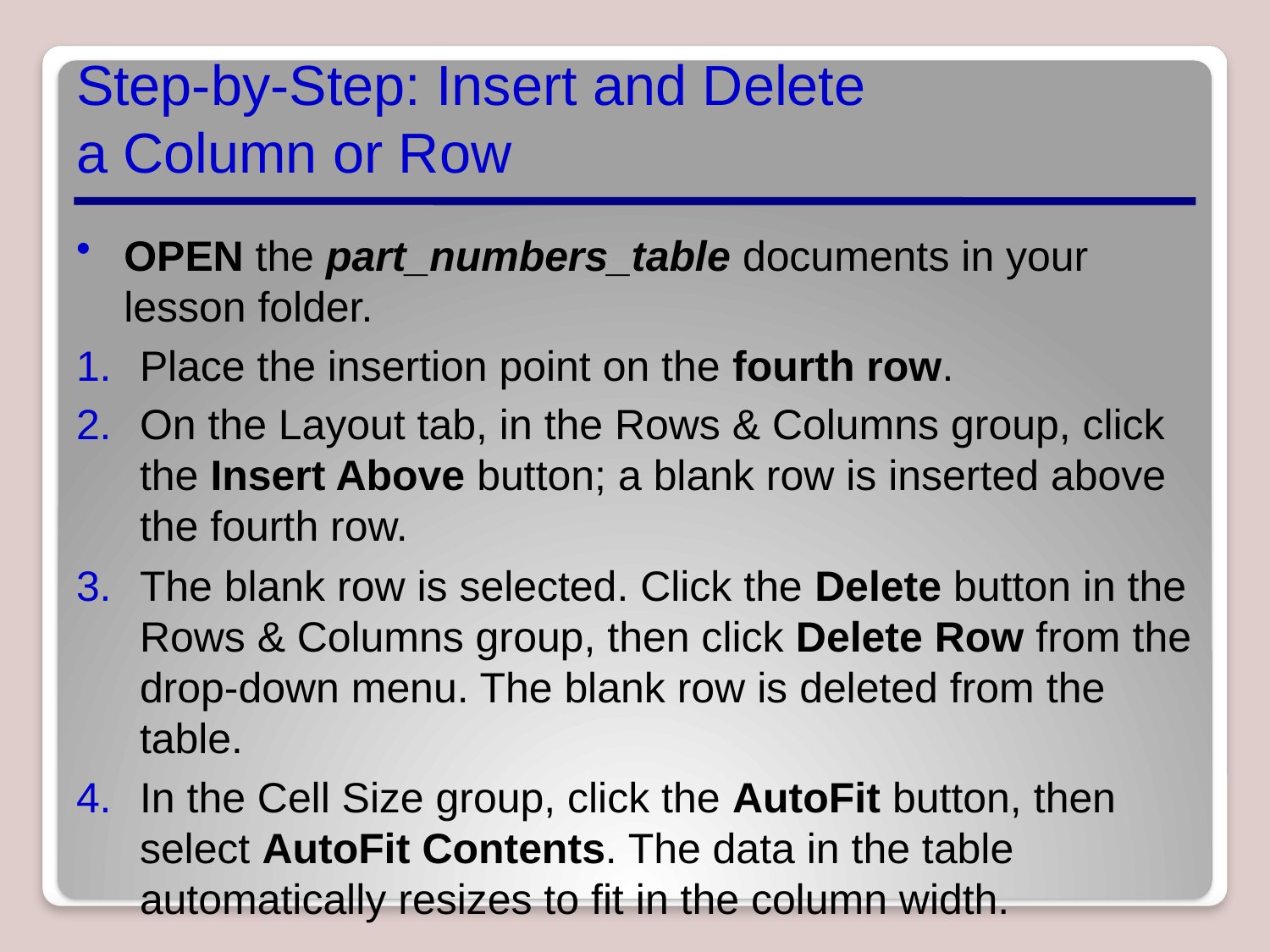

# Step-by-Step: Insert and Delete a Column or Row
OPEN the part_numbers_table documents in your lesson folder.
Place the insertion point on the fourth row.
On the Layout tab, in the Rows & Columns group, click the Insert Above button; a blank row is inserted above the fourth row.
The blank row is selected. Click the Delete button in the Rows & Columns group, then click Delete Row from the drop-down menu. The blank row is deleted from the table.
In the Cell Size group, click the AutoFit button, then select AutoFit Contents. The data in the table automatically resizes to fit in the column width.